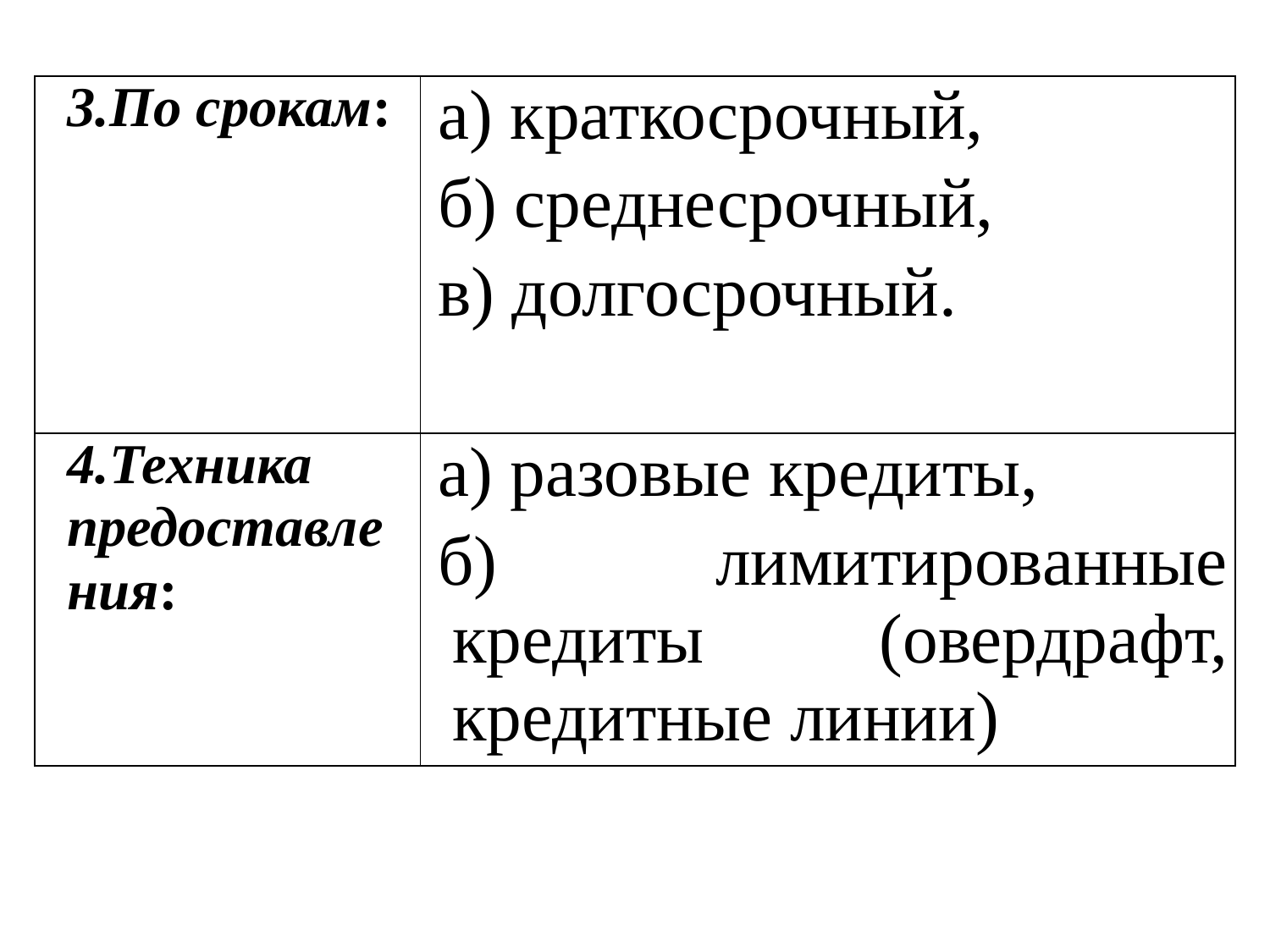

| 3.По срокам: | а) краткосрочный, б) среднесрочный, в) долгосрочный. |
| --- | --- |
| 4.Техника предоставления: | а) разовые кредиты, б) лимитированные кредиты (овердрафт, кредитные линии) |